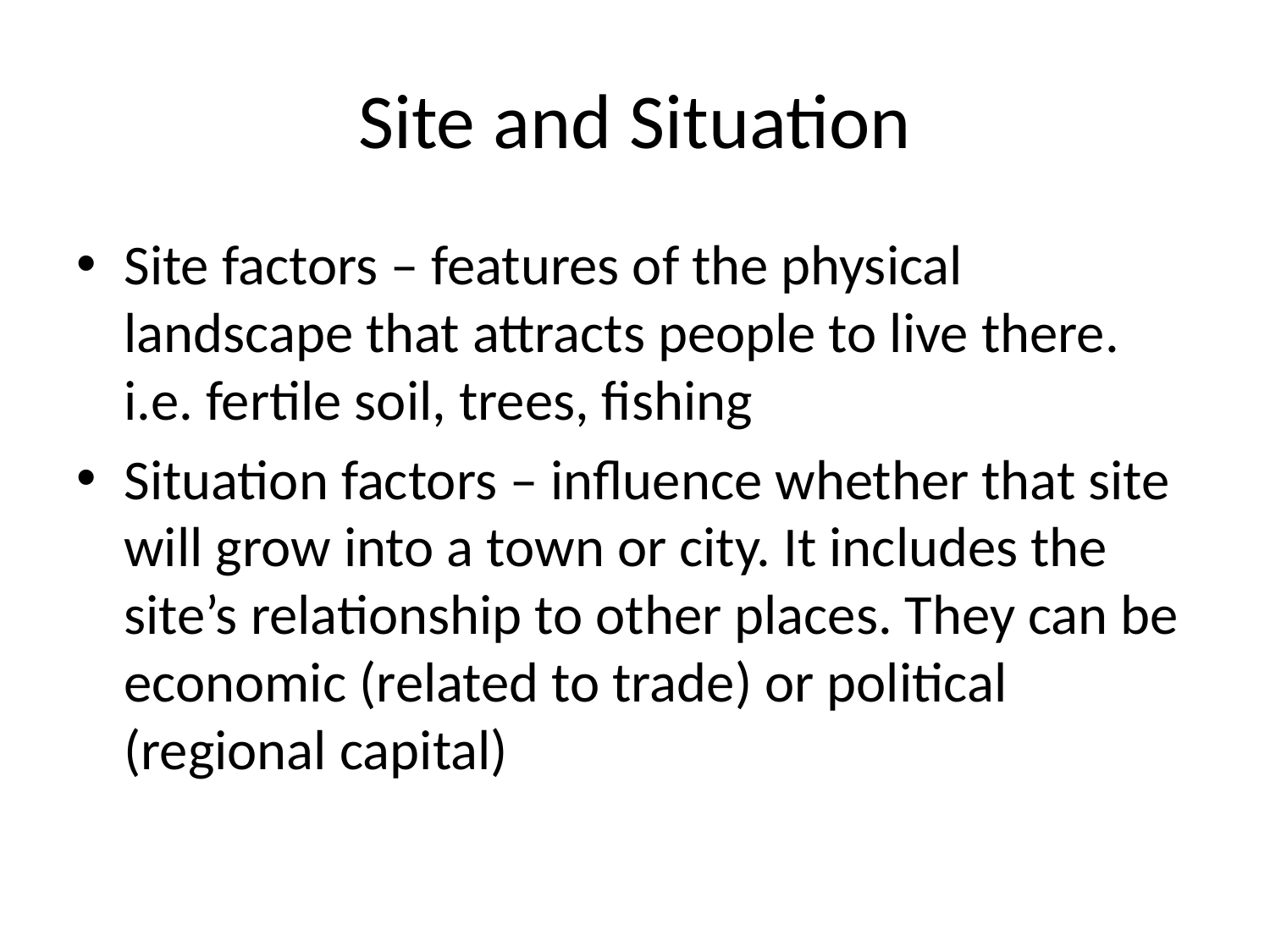

# Site and Situation
Site factors – features of the physical landscape that attracts people to live there. i.e. fertile soil, trees, fishing
Situation factors – influence whether that site will grow into a town or city. It includes the site’s relationship to other places. They can be economic (related to trade) or political (regional capital)